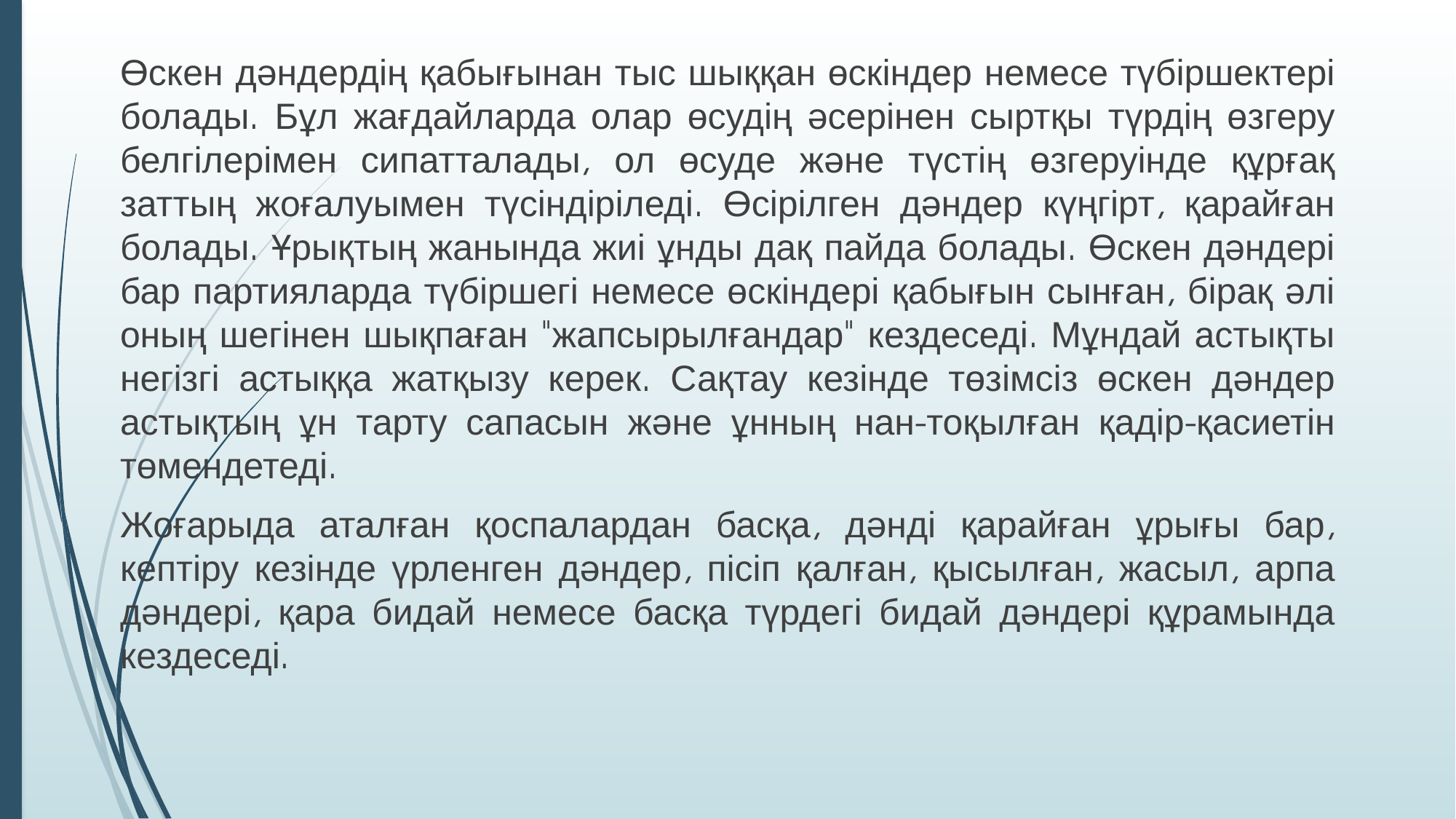

Өскен дәндердің қабығынан тыс шыққан өскіндер немесе түбіршектері болады. Бұл жағдайларда олар өсудің әсерінен сыртқы түрдің өзгеру белгілерімен сипатталады, ол өсуде және түстің өзгеруінде құрғақ заттың жоғалуымен түсіндіріледі. Өсірілген дәндер күңгірт, қарайған болады. Ұрықтың жанында жиі ұнды дақ пайда болады. Өскен дәндері бар партияларда түбіршегі немесе өскіндері қабығын сынған, бірақ әлі оның шегінен шықпаған "жапсырылғандар" кездеседі. Мұндай астықты негізгі астыққа жатқызу керек. Сақтау кезінде төзімсіз өскен дәндер астықтың ұн тарту сапасын және ұнның нан-тоқылған қадір-қасиетін төмендетеді.
Жоғарыда аталған қоспалардан басқа, дәнді қарайған ұрығы бар, кептіру кезінде үрленген дәндер, пісіп қалған, қысылған, жасыл, арпа дәндері, қара бидай немесе басқа түрдегі бидай дәндері құрамында кездеседі.